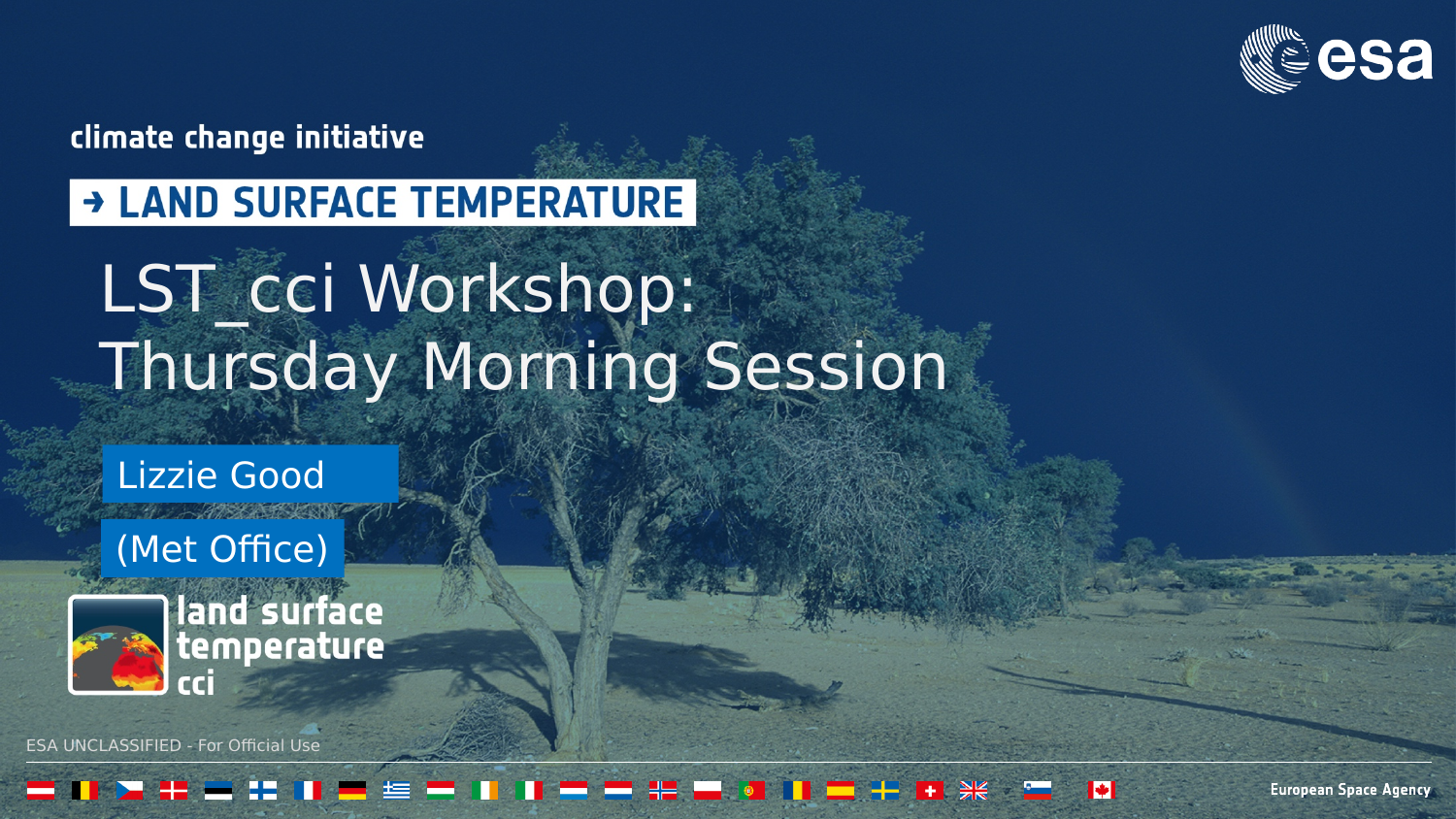

LST_cci Workshop:
Thursday Morning Session
Lizzie Good
(Met Office)